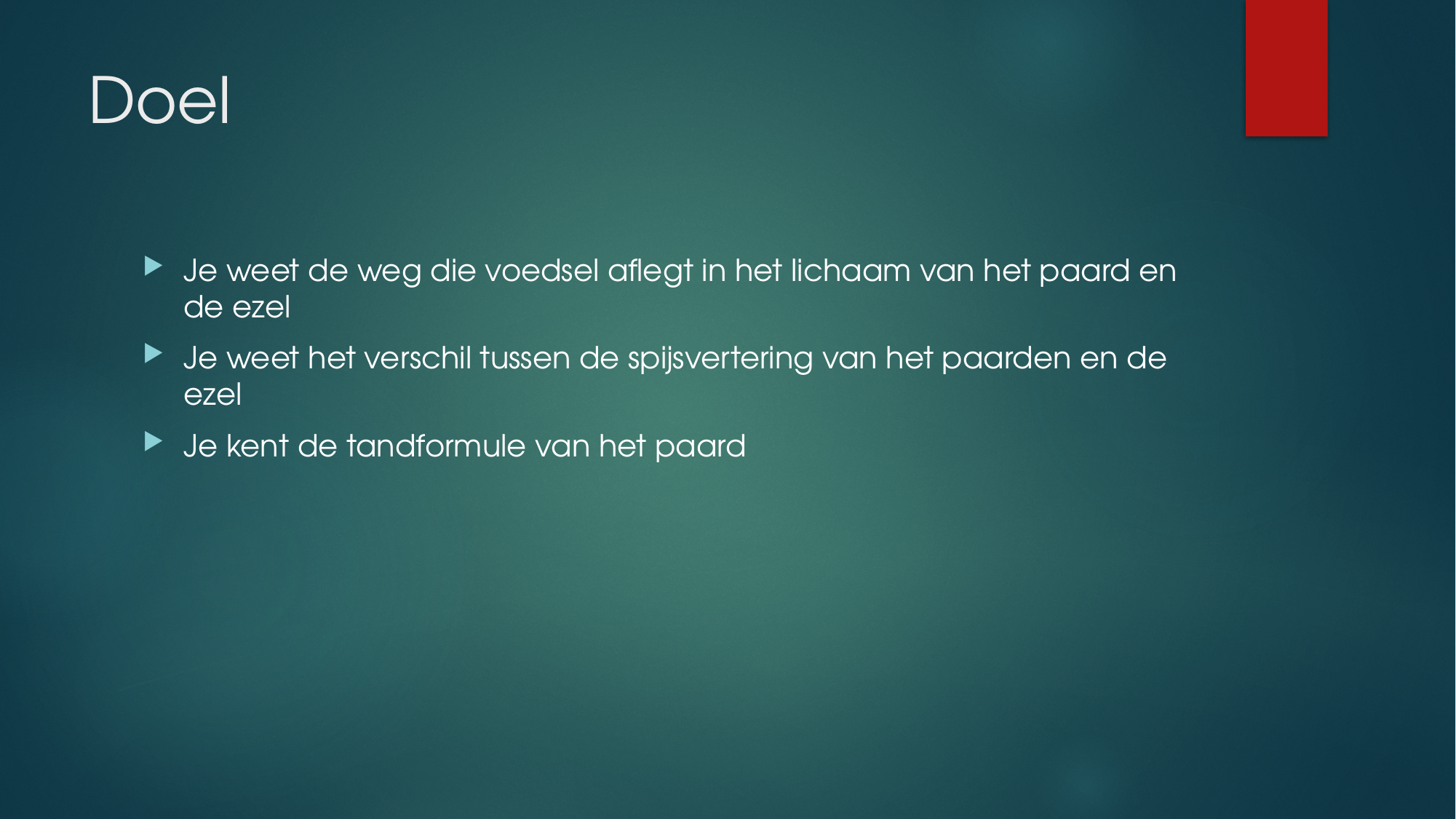

# Doel
Je weet de weg die voedsel aflegt in het lichaam van het paard en de ezel
Je weet het verschil tussen de spijsvertering van het paarden en de ezel
Je kent de tandformule van het paard